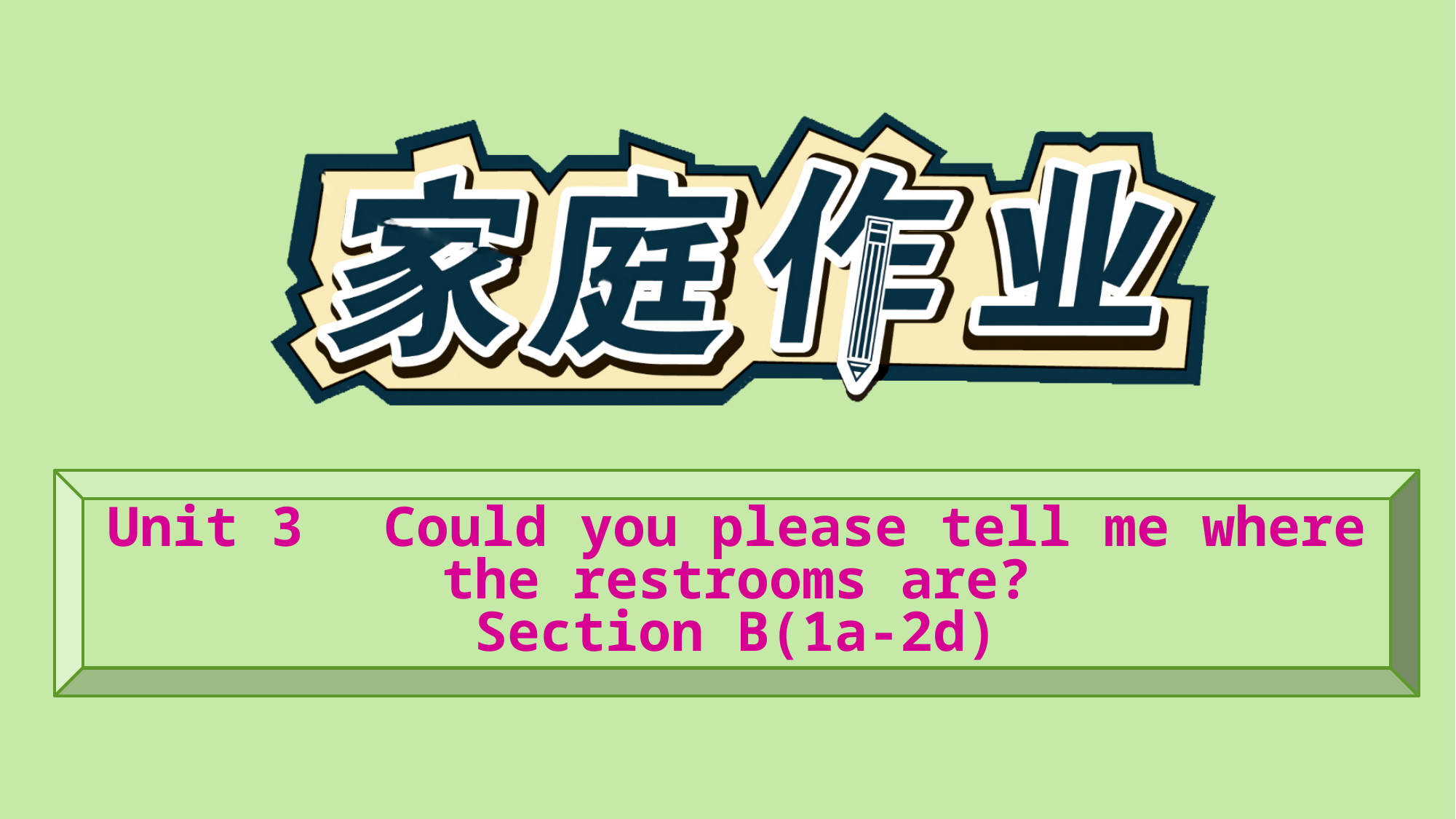

Unit 3　Could you please tell me where the restrooms are?
Section B(1a-2d)